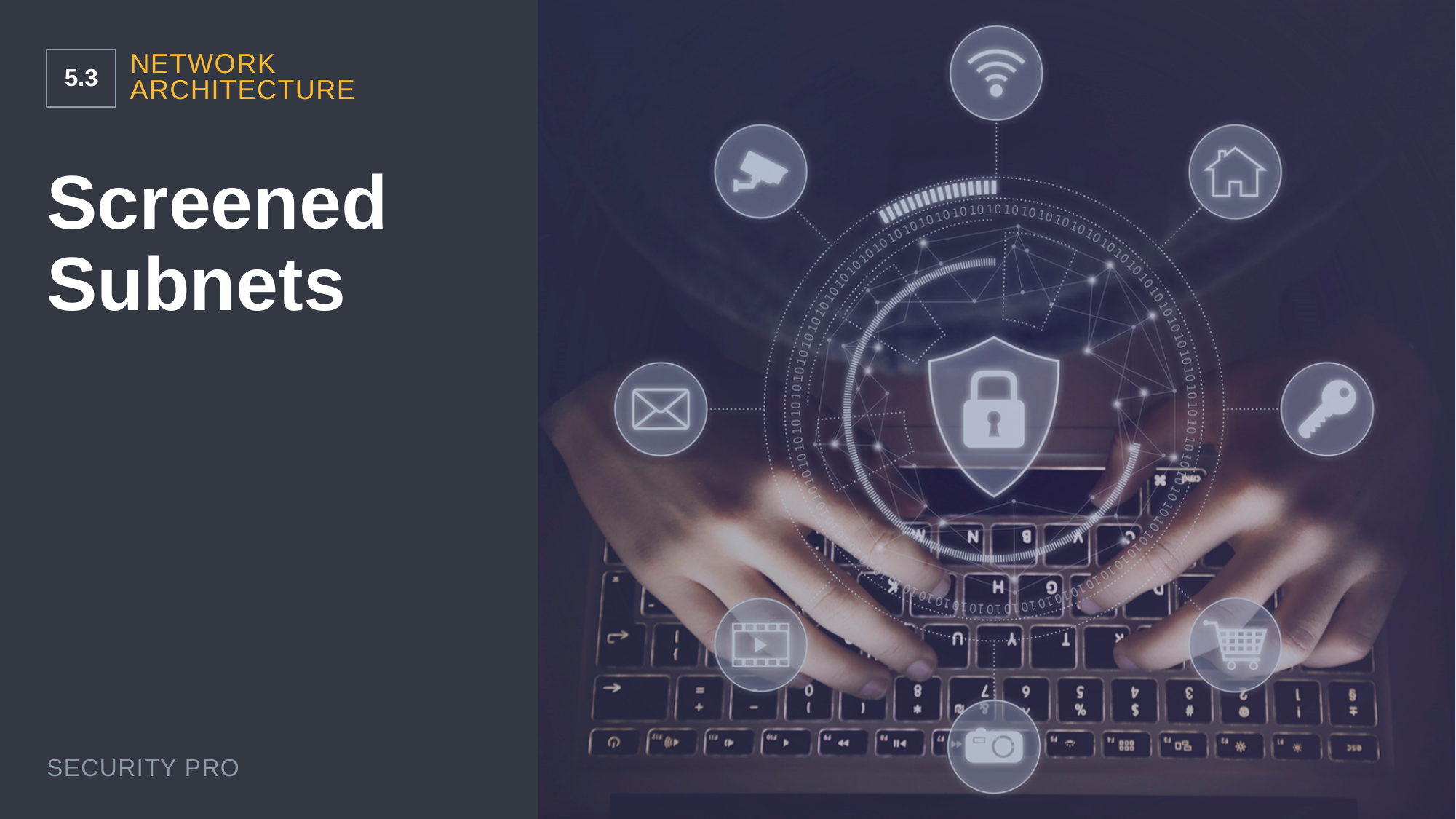

5.3
Network Architecture
# Screened Subnets
Security Pro